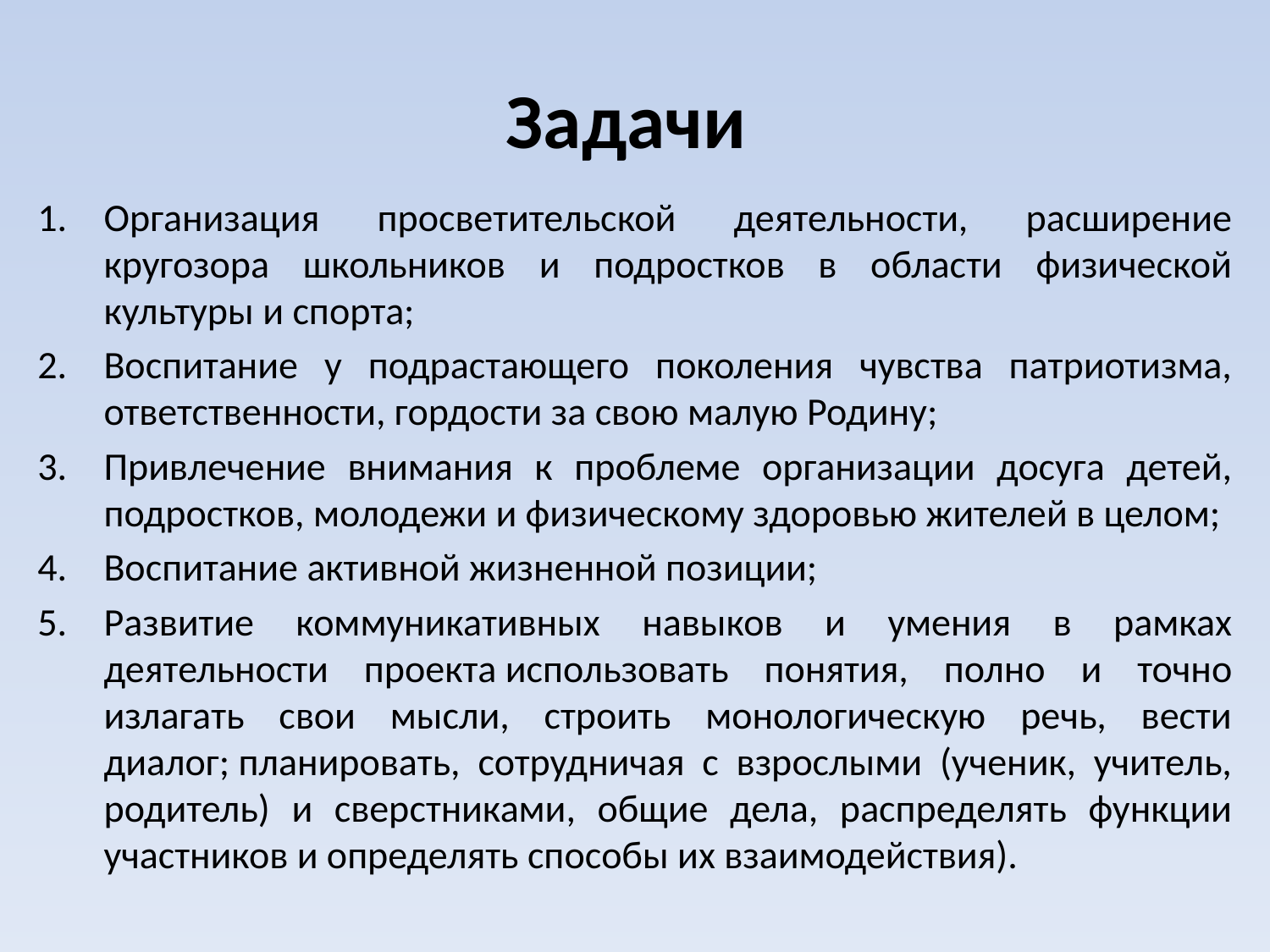

# Задачи
Организация просветительской деятельности, расширение кругозора школьников и подростков в области физической культуры и спорта;
Воспитание у подрастающего поколения чувства патриотизма, ответственности, гордости за свою малую Родину;
Привлечение внимания к проблеме организации досуга детей, подростков, молодежи и физическому здоровью жителей в целом;
Воспитание активной жизненной позиции;
Развитие коммуникативных навыков и умения в рамках деятельности проекта использовать понятия, полно и точно излагать свои мысли, строить монологическую речь, вести диалог; планировать, сотрудничая с взрослыми (ученик, учитель, родитель) и сверстниками, общие дела, распределять функции участников и определять способы их взаимодействия).